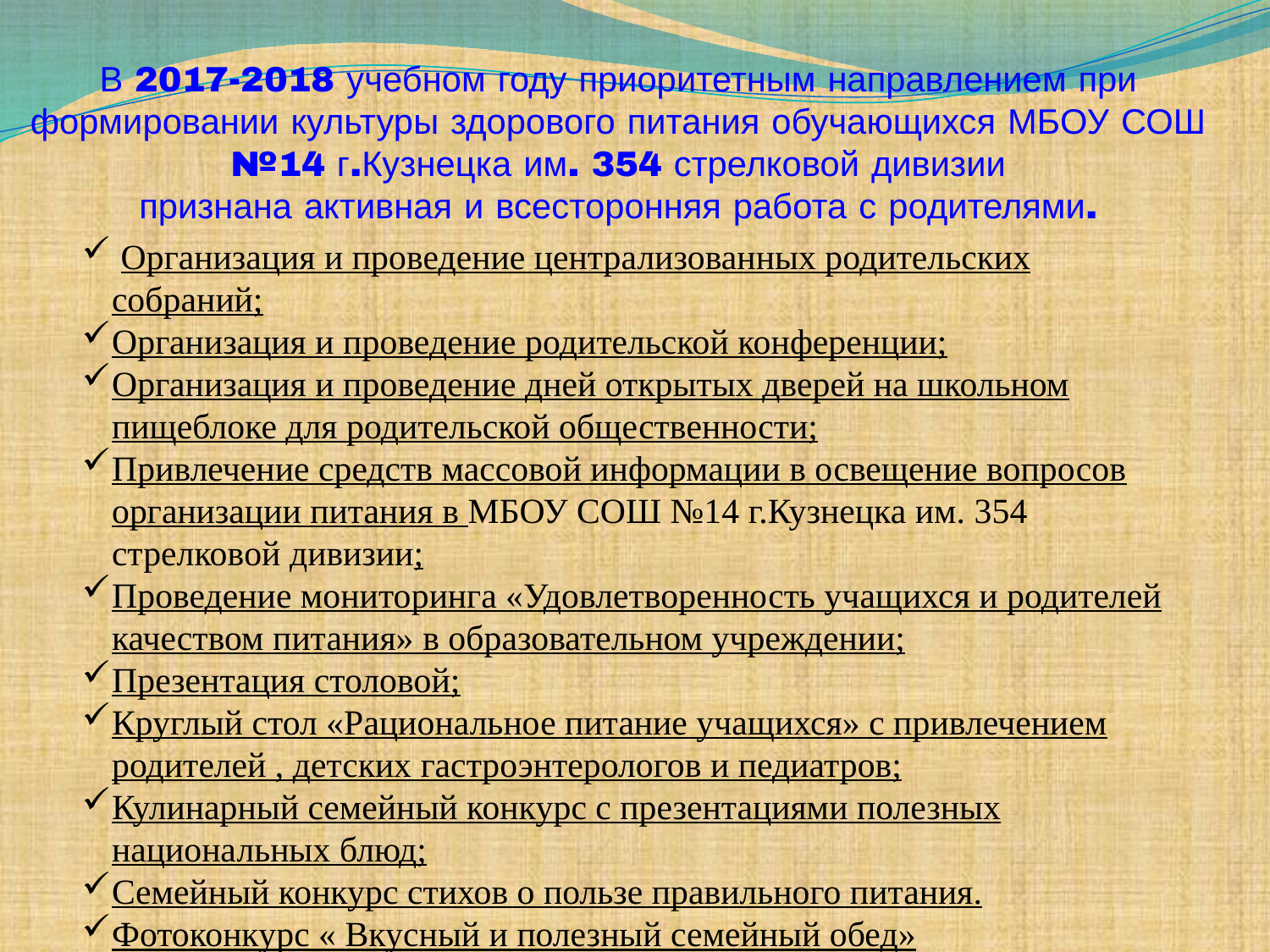

# В 2017-2018 учебном году приоритетным направлением при формировании культуры здорового питания обучающихся МБОУ СОШ №14 г.Кузнецка им. 354 стрелковой дивизии признана активная и всесторонняя работа с родителями.
 Организация и проведение централизованных родительских собраний;
Организация и проведение родительской конференции;
Организация и проведение дней открытых дверей на школьном пищеблоке для родительской общественности;
Привлечение средств массовой информации в освещение вопросов организации питания в МБОУ СОШ №14 г.Кузнецка им. 354 стрелковой дивизии;
Проведение мониторинга «Удовлетворенность учащихся и родителей качеством питания» в образовательном учреждении;
Презентация столовой;
Круглый стол «Рациональное питание учащихся» с привлечением родителей , детских гастроэнтерологов и педиатров;
Кулинарный семейный конкурс с презентациями полезных национальных блюд;
Семейный конкурс стихов о пользе правильного питания.
Фотоконкурс « Вкусный и полезный семейный обед»